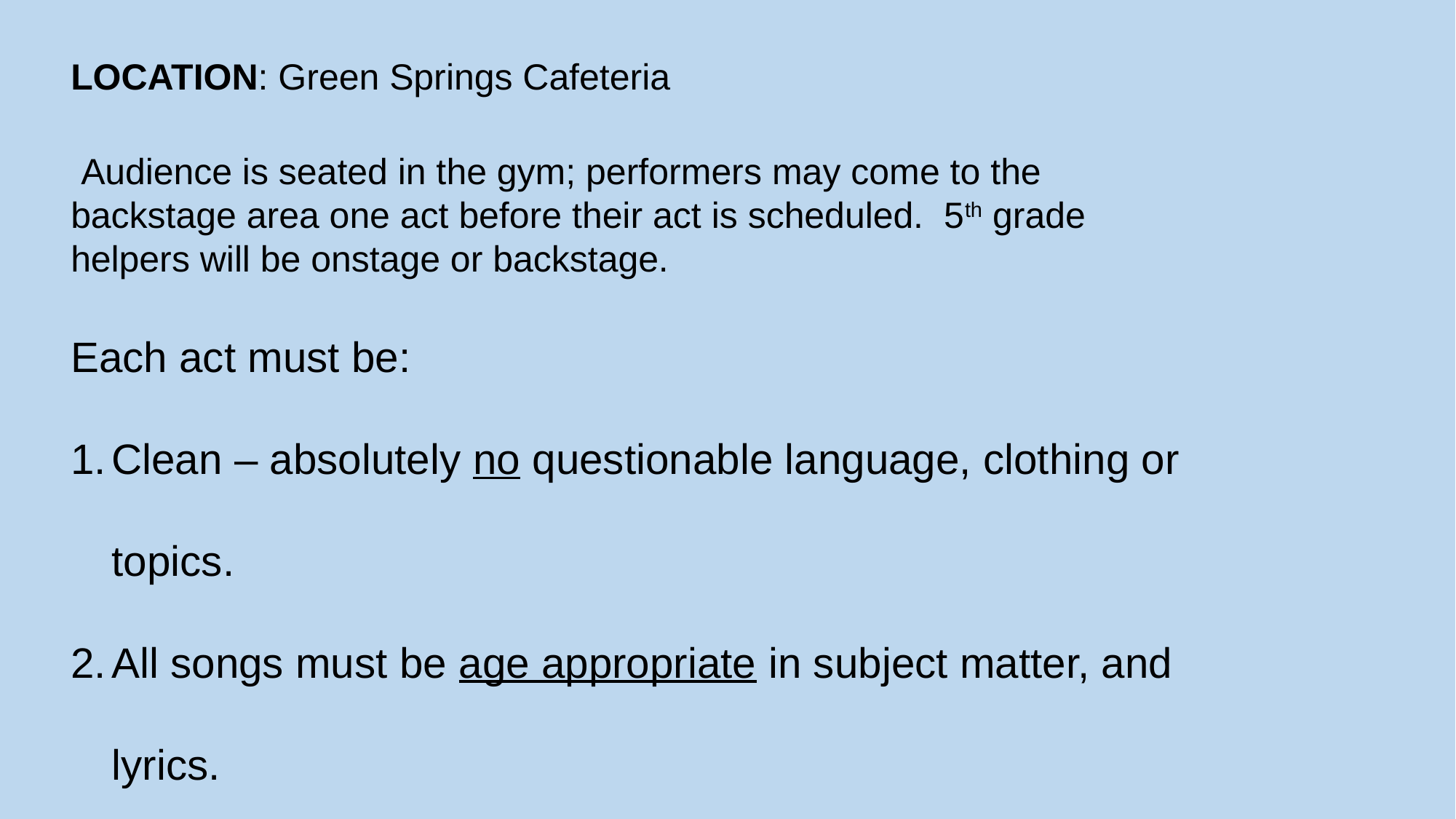

LOCATION: Green Springs Cafeteria

 Audience is seated in the gym; performers may come to the backstage area one act before their act is scheduled.  5th grade helpers will be onstage or backstage.

Each act must be:
Clean – absolutely no questionable language, clothing or topics.
All songs must be age appropriate in subject matter, and lyrics.
Please attach a copy of the lyrics to the form and give this form before the audition.